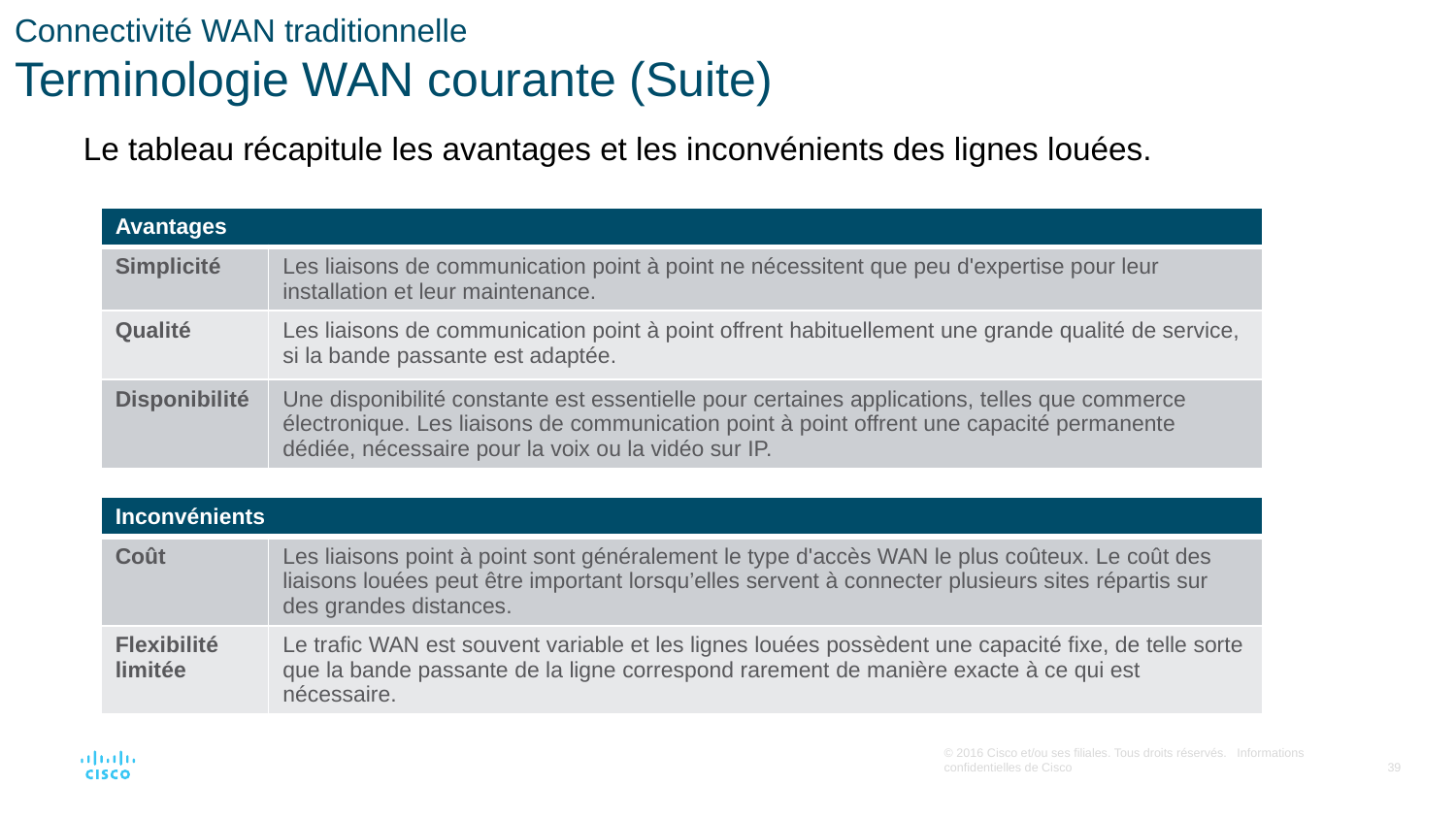

# Connectivité WAN traditionnelle Terminologie WAN courante (Suite)
Le tableau récapitule les avantages et les inconvénients des lignes louées.

| Avantages |  |
| --- | --- |
| Simplicité | Les liaisons de communication point à point ne nécessitent que peu d'expertise pour leur installation et leur maintenance. |
| Qualité | Les liaisons de communication point à point offrent habituellement une grande qualité de service, si la bande passante est adaptée. |
| Disponibilité | Une disponibilité constante est essentielle pour certaines applications, telles que commerce électronique. Les liaisons de communication point à point offrent une capacité permanente dédiée, nécessaire pour la voix ou la vidéo sur IP. |
| Inconvénients |  |
| --- | --- |
| Coût | Les liaisons point à point sont généralement le type d'accès WAN le plus coûteux. Le coût des liaisons louées peut être important lorsqu’elles servent à connecter plusieurs sites répartis sur des grandes distances. |
| Flexibilité limitée | Le trafic WAN est souvent variable et les lignes louées possèdent une capacité fixe, de telle sorte que la bande passante de la ligne correspond rarement de manière exacte à ce qui est nécessaire. |